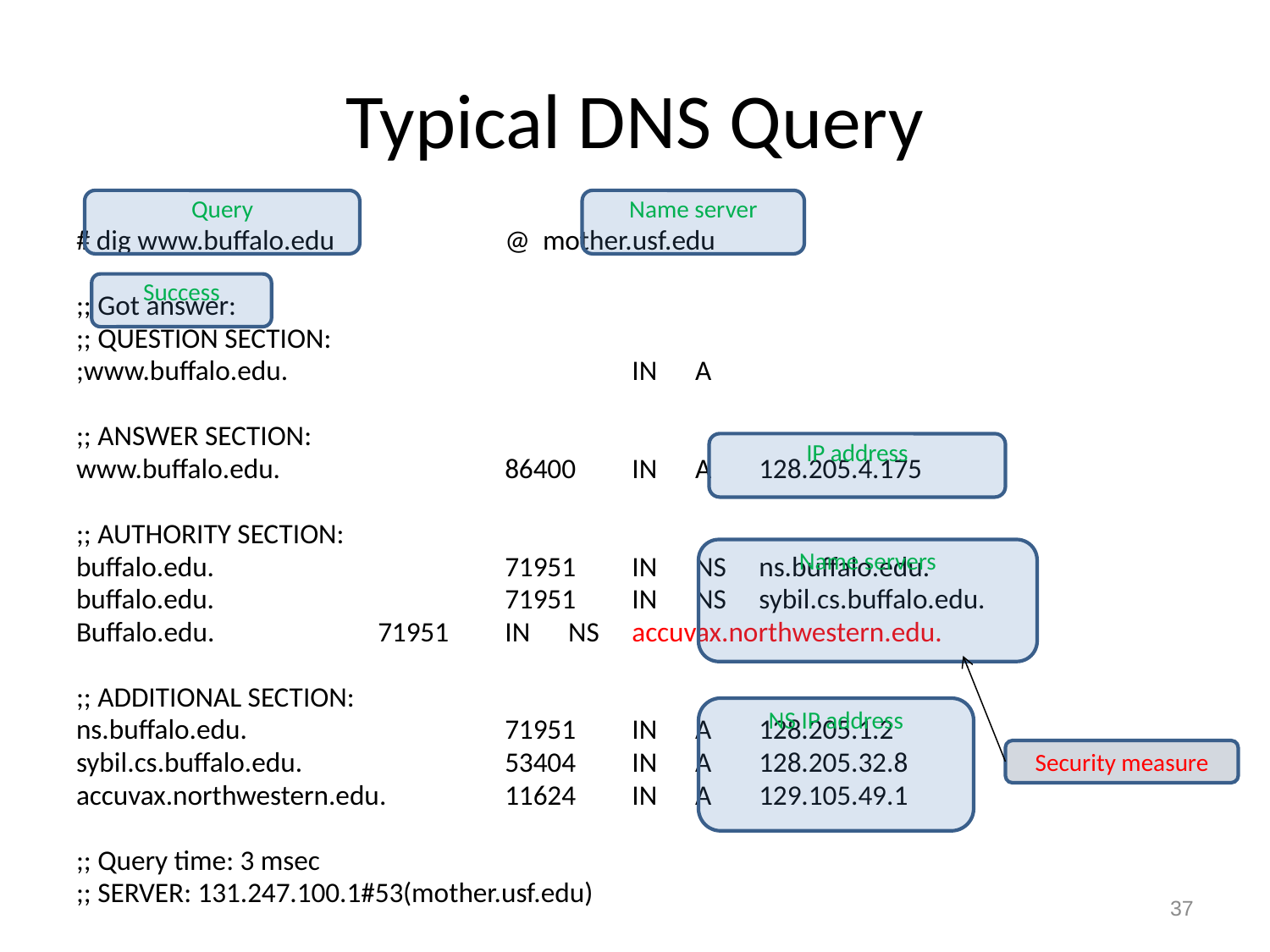

# Typical DNS Query
Query
Name server
# dig www.buffalo.edu		@  mother.usf.edu

;; Got answer:
;; QUESTION SECTION:
;www.buffalo.edu.               		IN      A

;; ANSWER SECTION:
www.buffalo.edu.        		86400 	IN      A	128.205.4.175

;; AUTHORITY SECTION:
buffalo.edu.            		71951   	IN      NS	ns.buffalo.edu.
buffalo.edu.            		71951   	IN      NS	sybil.cs.buffalo.edu.
Buffalo.edu.		71951	IN      NS	accuvax.northwestern.edu.

;; ADDITIONAL SECTION:
ns.buffalo.edu.         		71951   	IN      A	128.205.1.2
sybil.cs.buffalo.edu.   		53404 	IN      A	128.205.32.8
accuvax.northwestern.edu. 	11624   	IN      A	129.105.49.1

;; Query time: 3 msec
;; SERVER: 131.247.100.1#53(mother.usf.edu)
Success
IP address
Name servers
NS IP address
Security measure
37